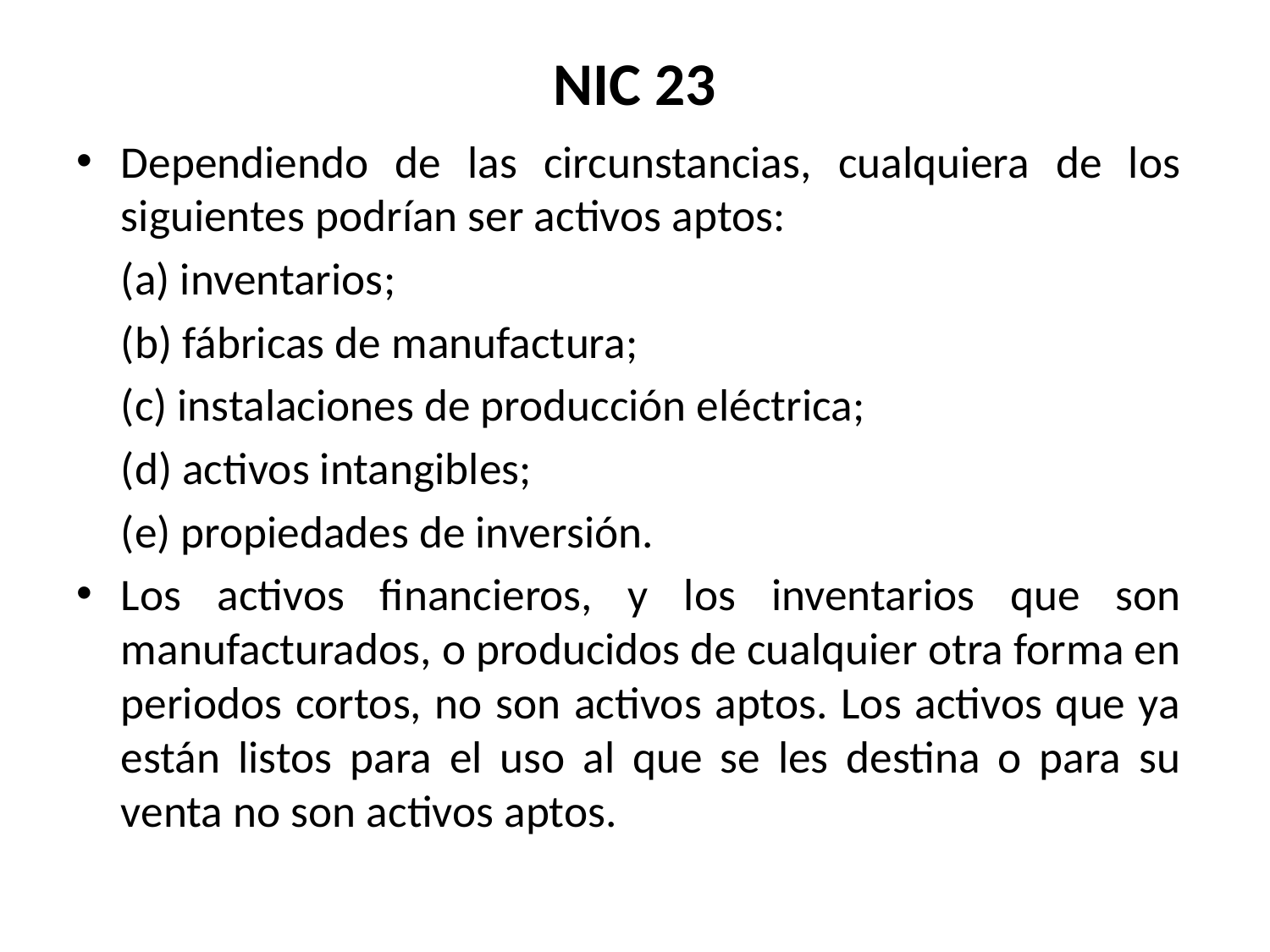

# NIC 23
Dependiendo de las circunstancias, cualquiera de los siguientes podrían ser activos aptos:
	(a) inventarios;
	(b) fábricas de manufactura;
	(c) instalaciones de producción eléctrica;
	(d) activos intangibles;
	(e) propiedades de inversión.
Los activos financieros, y los inventarios que son manufacturados, o producidos de cualquier otra forma en periodos cortos, no son activos aptos. Los activos que ya están listos para el uso al que se les destina o para su venta no son activos aptos.